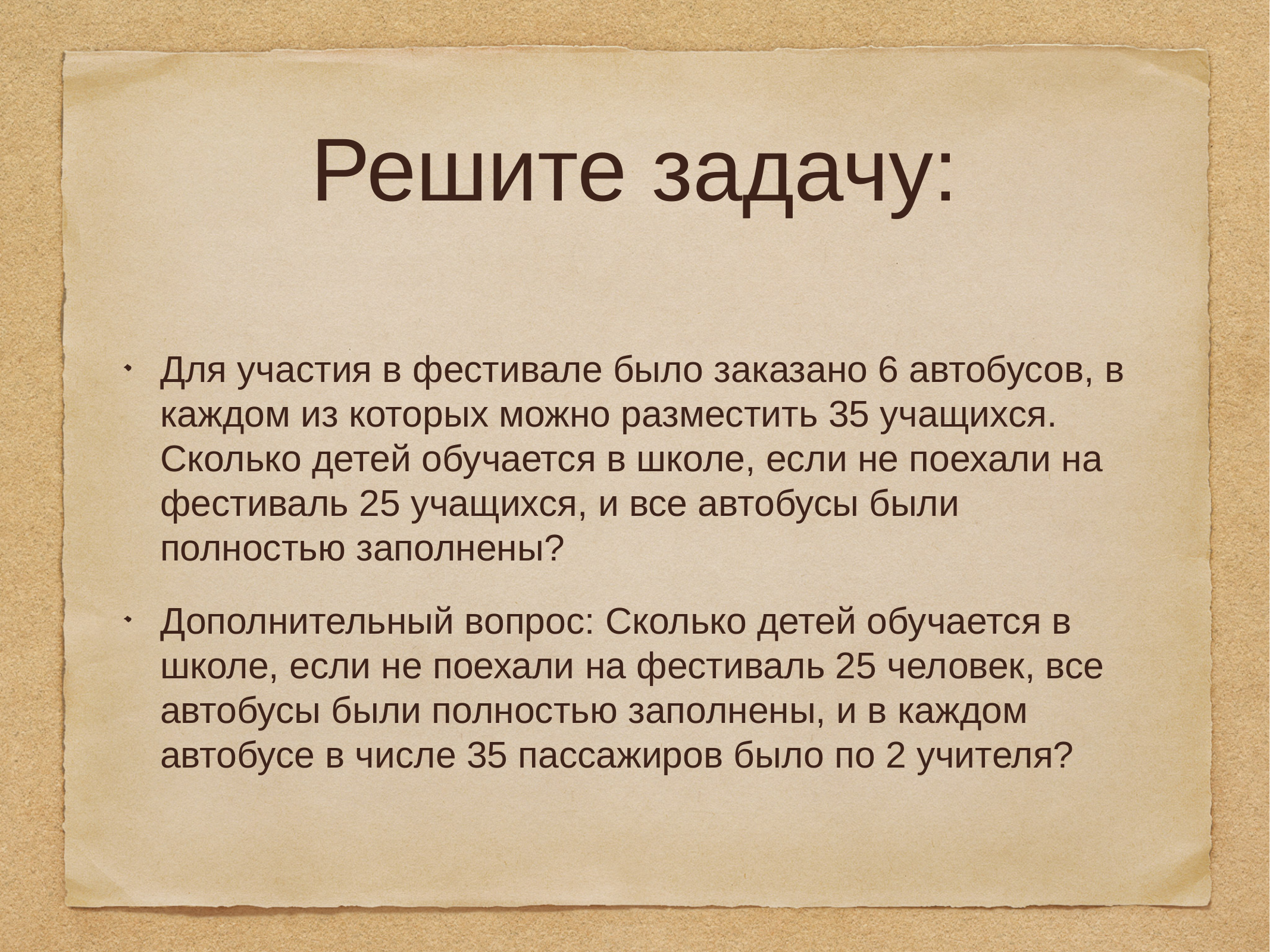

# Решите задачу:
Для участия в фестивале было заказано 6 автобусов, в каждом из которых можно разместить 35 учащихся. Сколько детей обучается в школе, если не поехали на фестиваль 25 учащихся, и все автобусы были полностью заполнены?
Дополнительный вопрос: Сколько детей обучается в школе, если не поехали на фестиваль 25 человек, все автобусы были полностью заполнены, и в каждом автобусе в числе 35 пассажиров было по 2 учителя?